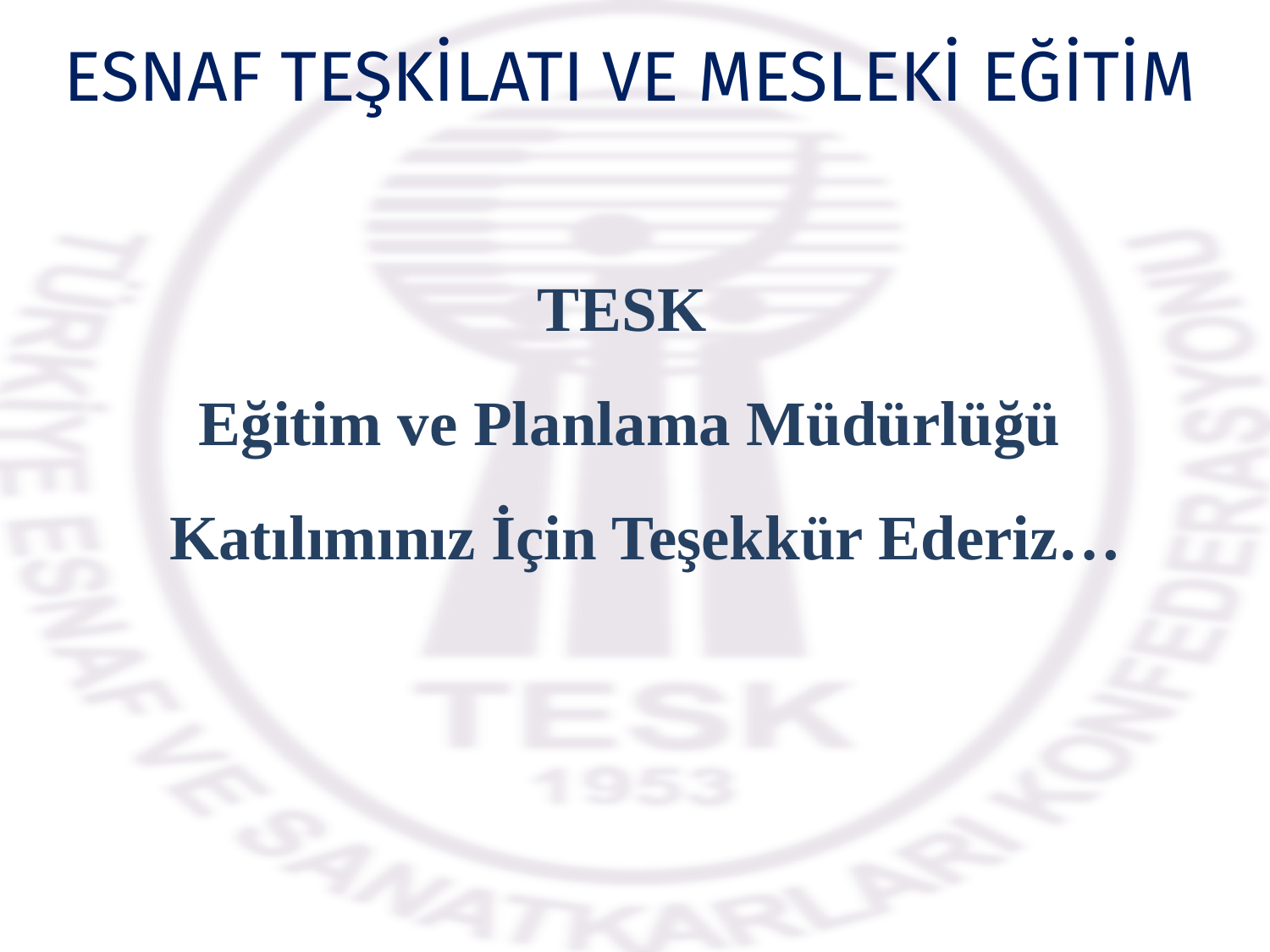

ESNAF TEŞKİLATI VE MESLEKİ EĞİTİM

TESK
Eğitim ve Planlama Müdürlüğü
  Katılımınız İçin Teşekkür Ederiz…